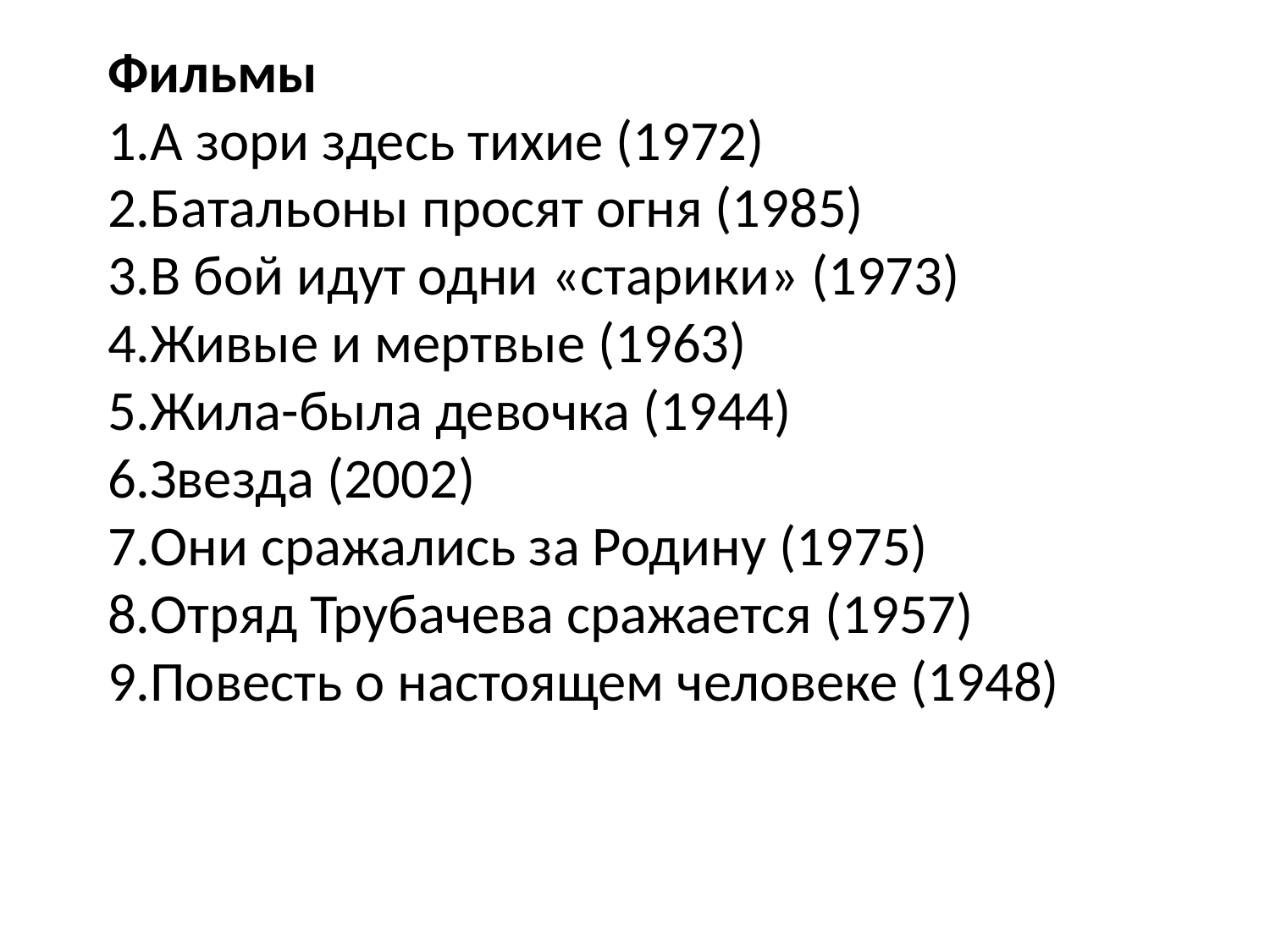

# Фильмы 1.А зори здесь тихие (1972) 2.Батальоны просят огня (1985) 3.В бой идут одни «старики» (1973) 4.Живые и мертвые (1963) 5.Жила-была девочка (1944) 6.Звезда (2002) 7.Они сражались за Родину (1975) 8.Отряд Трубачева сражается (1957) 9.Повесть о настоящем человеке (1948)